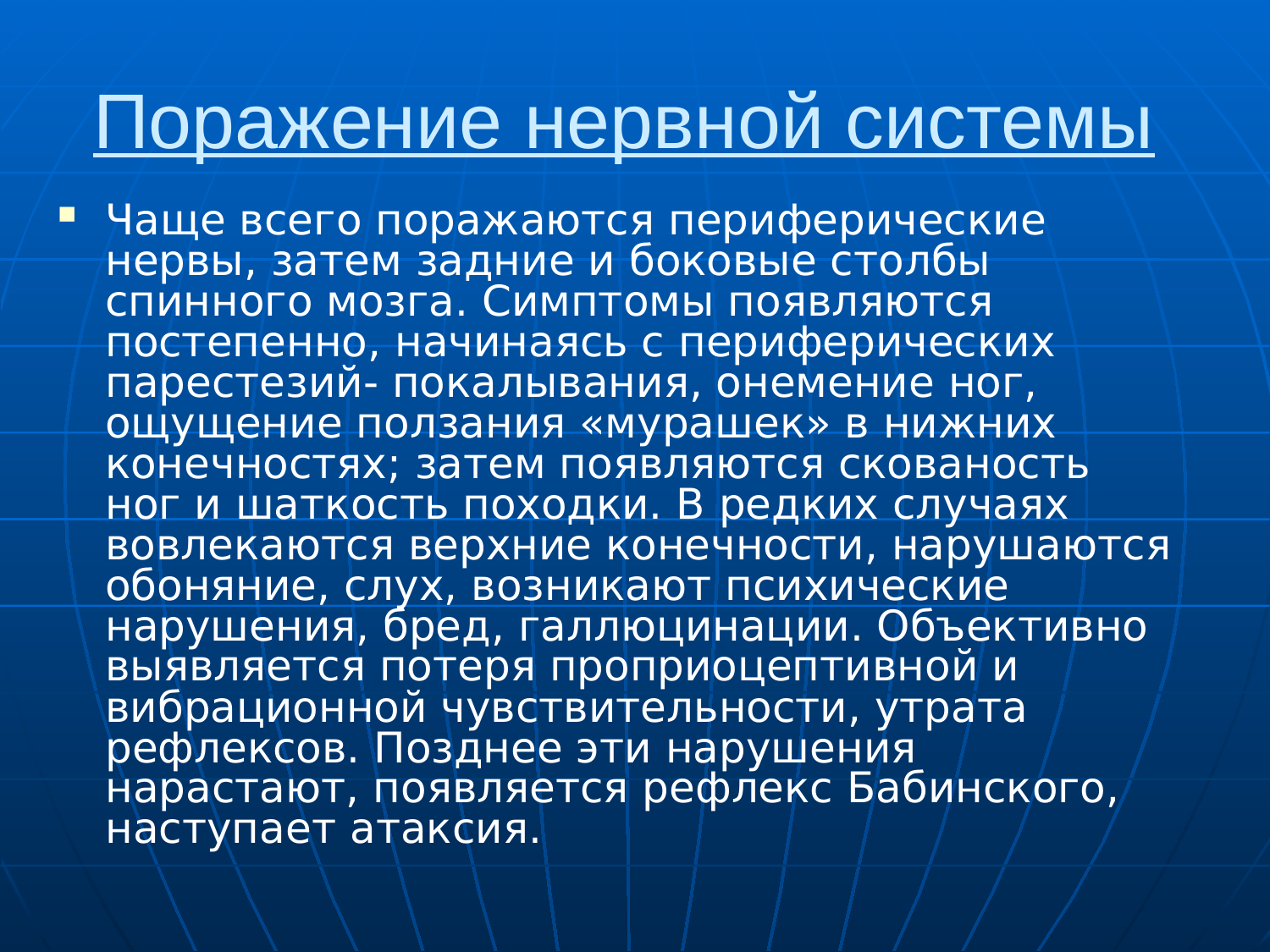

# Поражение нервной системы
Чаще всего поражаются периферические нервы, затем задние и боковые столбы спинного мозга. Симптомы появляются постепенно, начинаясь с периферических парестезий- покалывания, онемение ног, ощущение ползания «мурашек» в нижних конечностях; затем появляются скованость ног и шаткость походки. В редких случаях вовлекаются верхние конечности, нарушаются обоняние, слух, возникают психические нарушения, бред, галлюцинации. Объективно выявляется потеря проприоцептивной и вибрационной чувствительности, утрата рефлексов. Позднее эти нарушения нарастают, появляется рефлекс Бабинского, наступает атаксия.